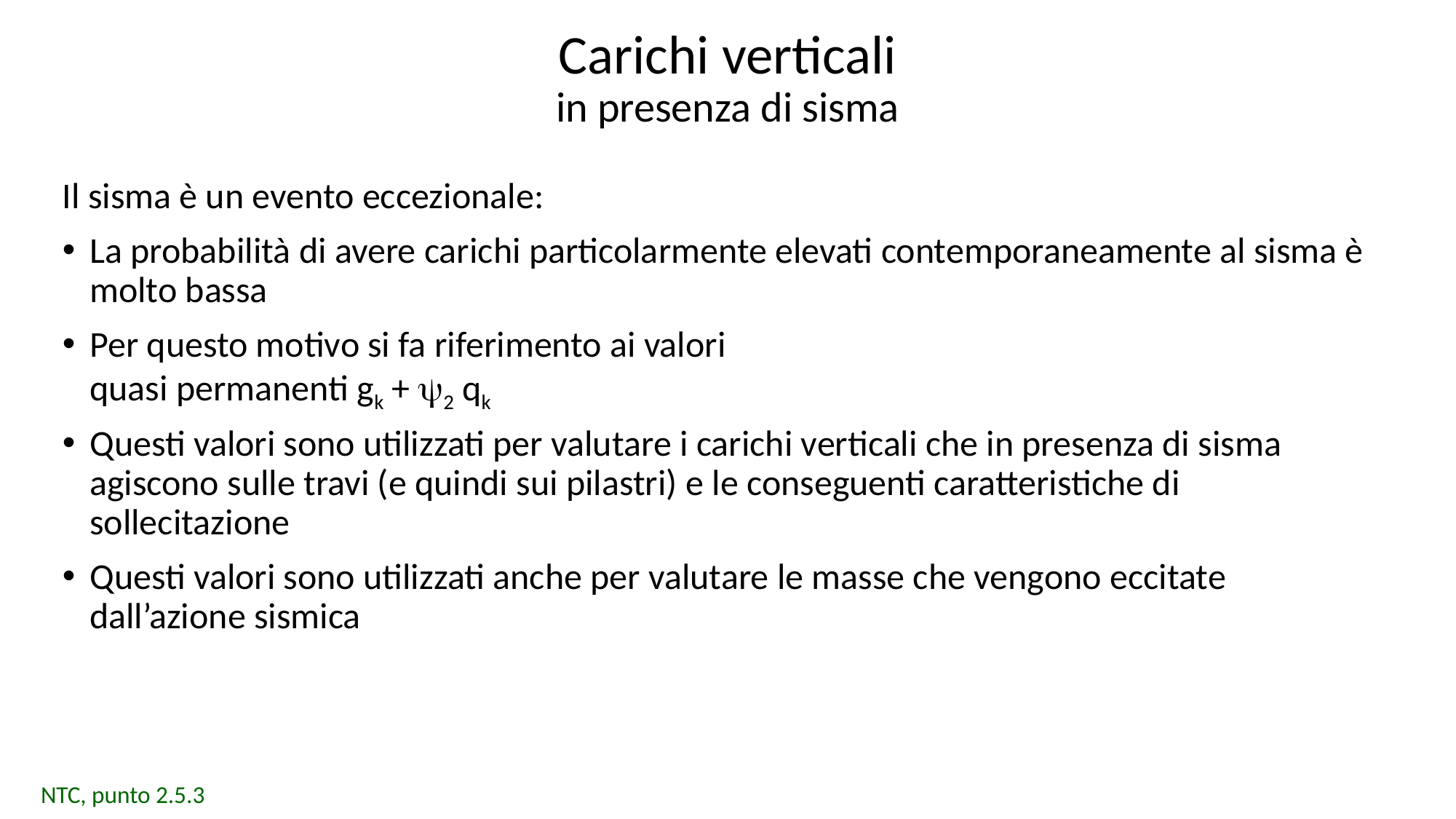

# Carichi verticali in presenza di sisma
Il sisma è un evento eccezionale:
La probabilità di avere carichi particolarmente elevati contemporaneamente al sisma è molto bassa
Per questo motivo si fa riferimento ai valori
quasi permanenti gk + ψ2 qk
Questi valori sono utilizzati per valutare i carichi verticali che in presenza di sisma agiscono sulle travi (e quindi sui pilastri) e le conseguenti caratteristiche di sollecitazione
Questi valori sono utilizzati anche per valutare le masse che vengono eccitate dall’azione sismica
NTC, punto 2.5.3